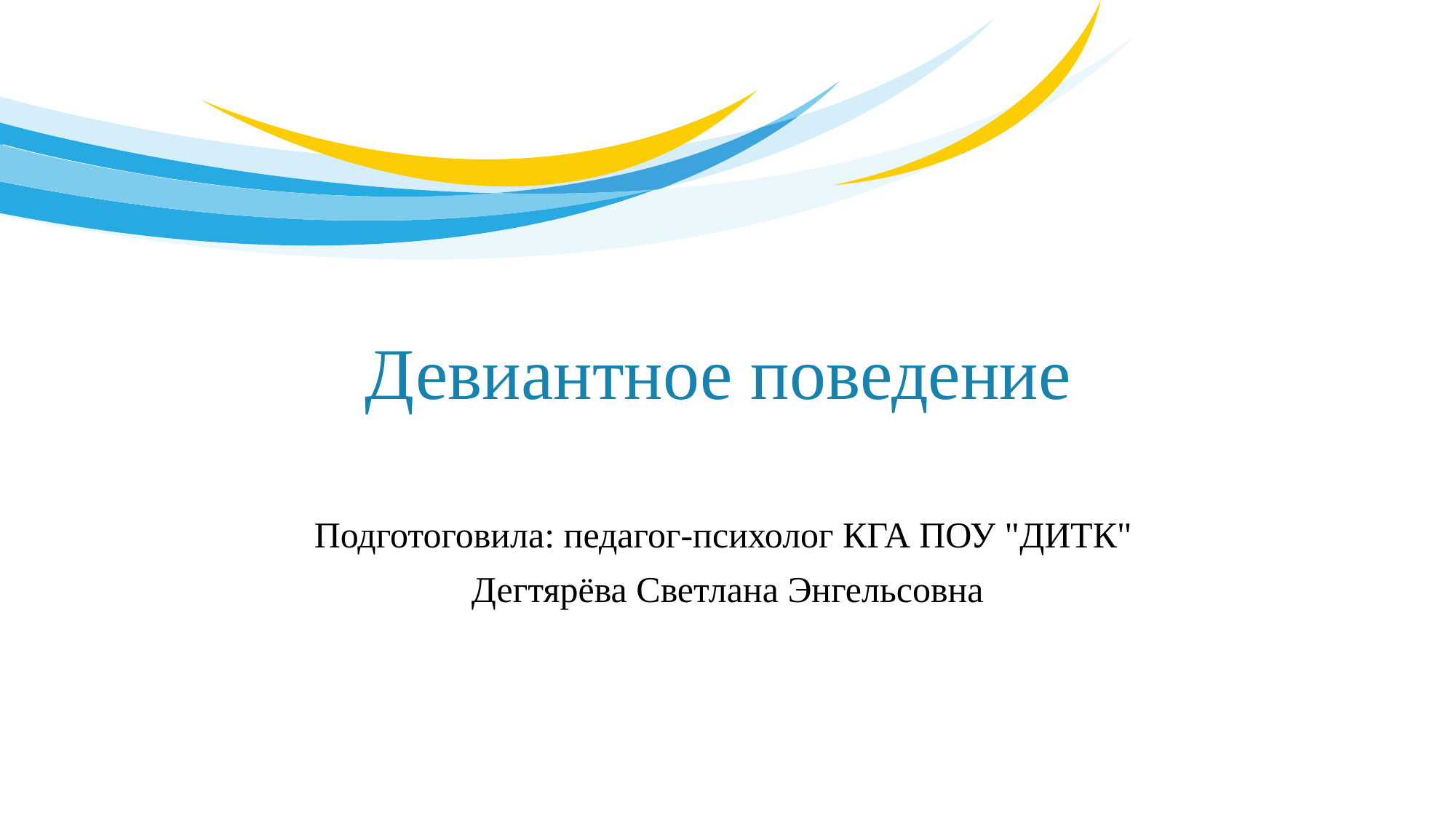

# Девиантное поведение
Подготоговила: педагог-психолог КГА ПОУ "ДИТК"
Дегтярёва Светлана Энгельсовна